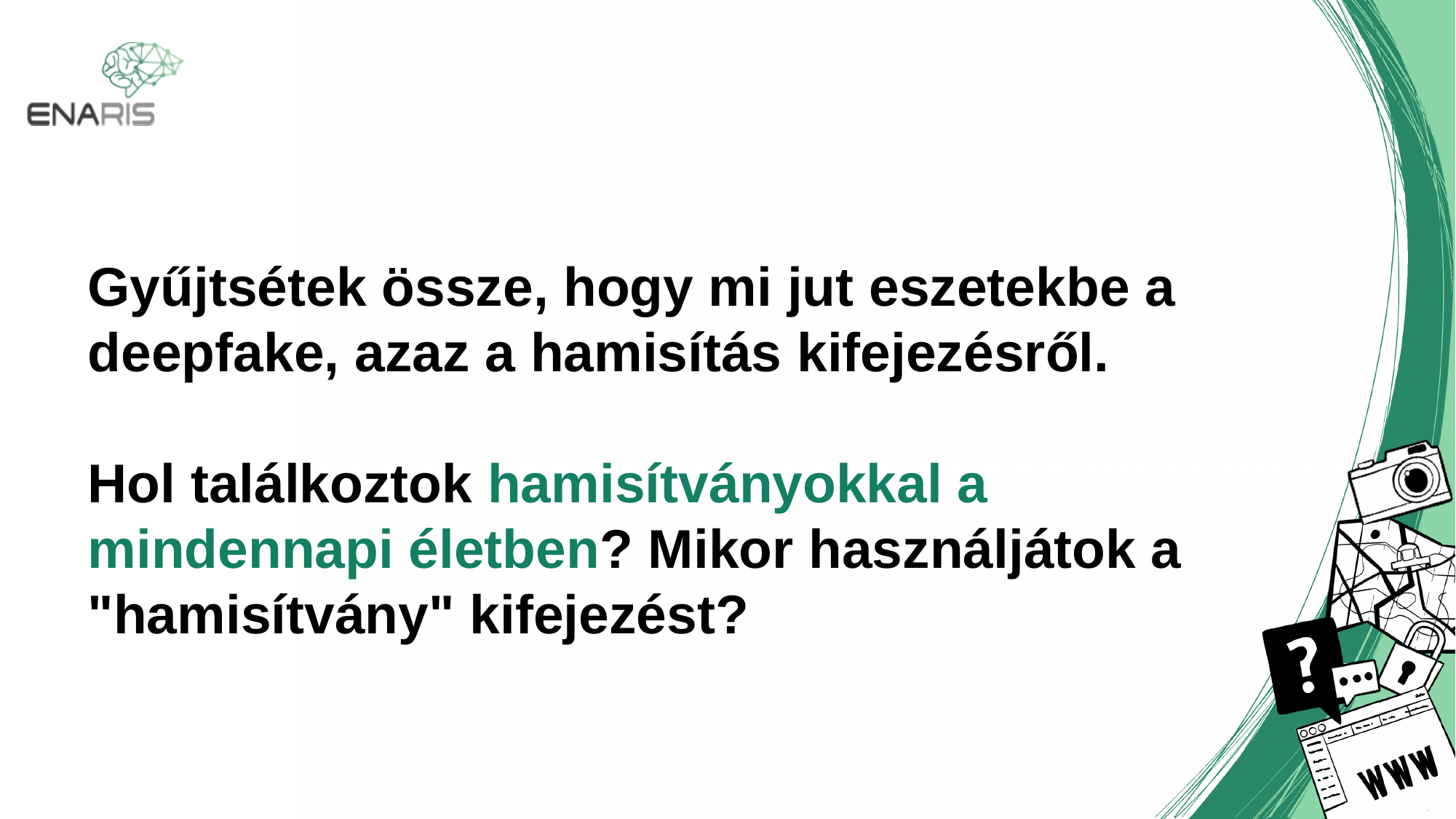

# Gyűjtsétek össze, hogy mi jut eszetekbe a deepfake, azaz a hamisítás kifejezésről. Hol találkoztok hamisítványokkal a mindennapi életben? Mikor használjátok a "hamisítvány" kifejezést?